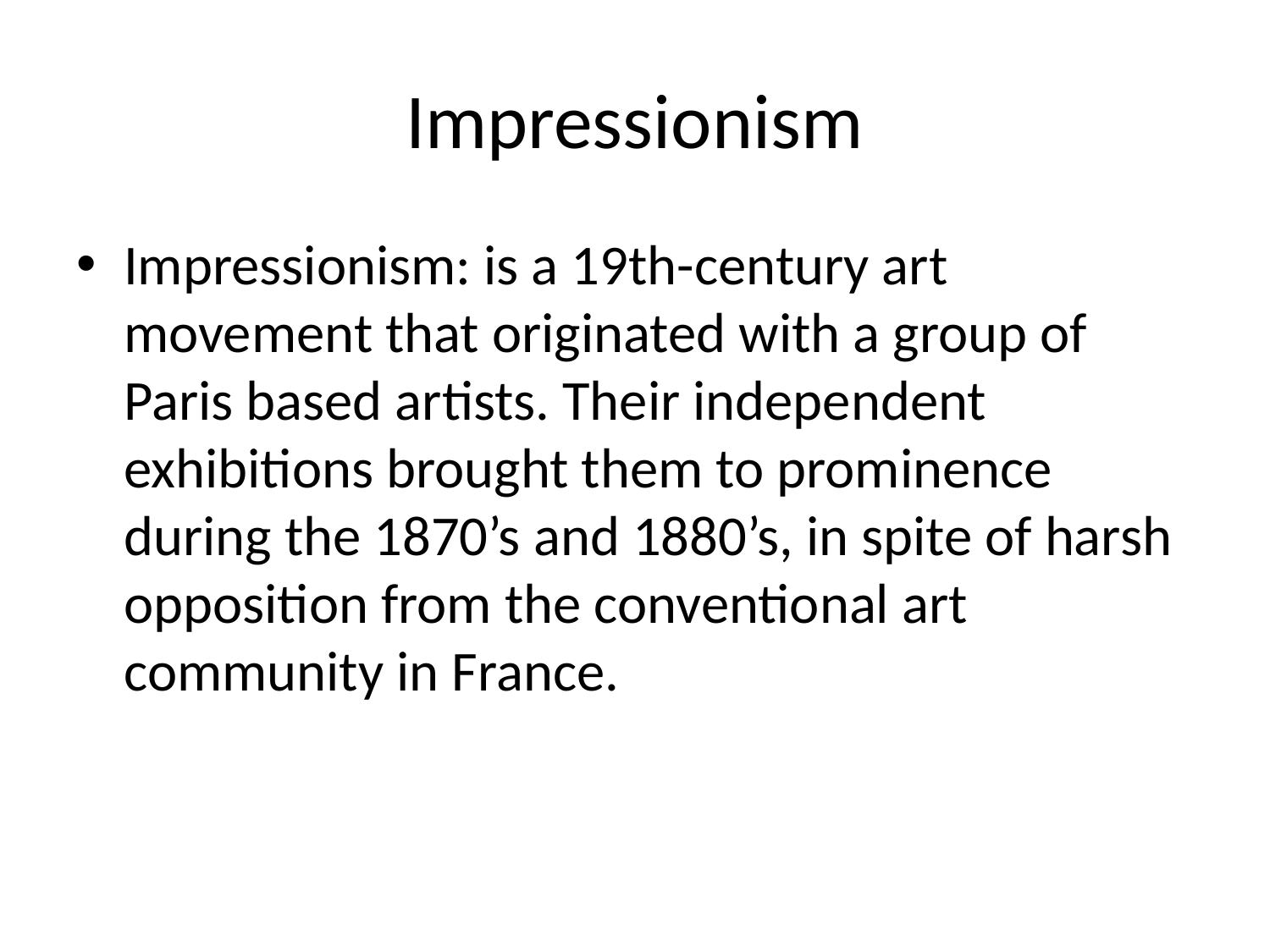

# Impressionism
Impressionism: is a 19th-century art movement that originated with a group of Paris based artists. Their independent exhibitions brought them to prominence during the 1870’s and 1880’s, in spite of harsh opposition from the conventional art community in France.